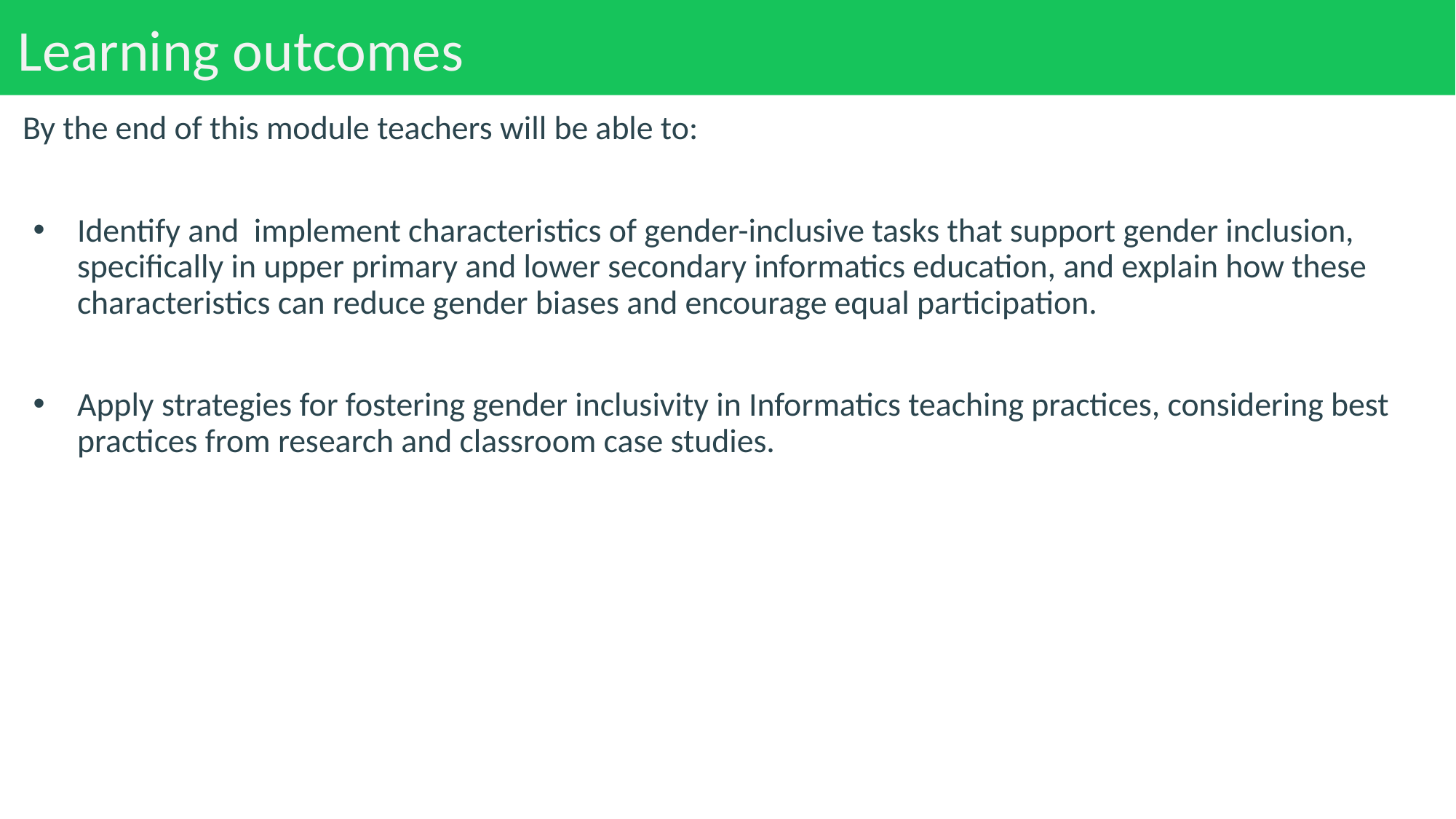

# Learning outcomes
By the end of this module teachers will be able to:

Identify and  implement characteristics of gender-inclusive tasks that support gender inclusion, specifically in upper primary and lower secondary informatics education, and explain how these characteristics can reduce gender biases and encourage equal participation.

Apply strategies for fostering gender inclusivity in Informatics teaching practices, considering best practices from research and classroom case studies.